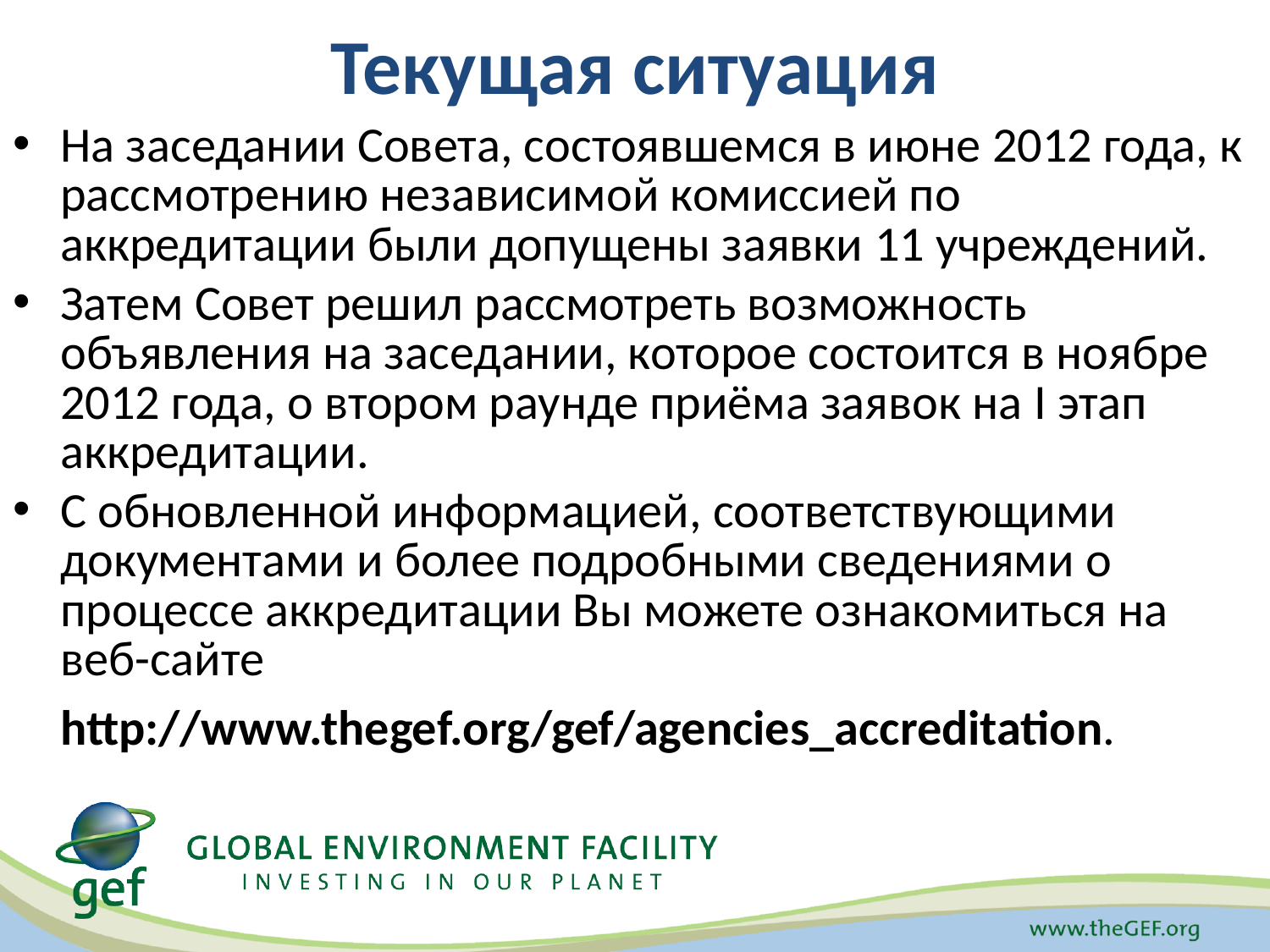

# Текущая ситуация
На заседании Совета, состоявшемся в июне 2012 года, к рассмотрению независимой комиссией по аккредитации были допущены заявки 11 учреждений.
Затем Совет решил рассмотреть возможность объявления на заседании, которое состоится в ноябре 2012 года, о втором раунде приёма заявок на I этап аккредитации.
С обновленной информацией, соответствующими документами и более подробными сведениями о процессе аккредитации Вы можете ознакомиться на веб-сайте
	http://www.thegef.org/gef/agencies_accreditation.